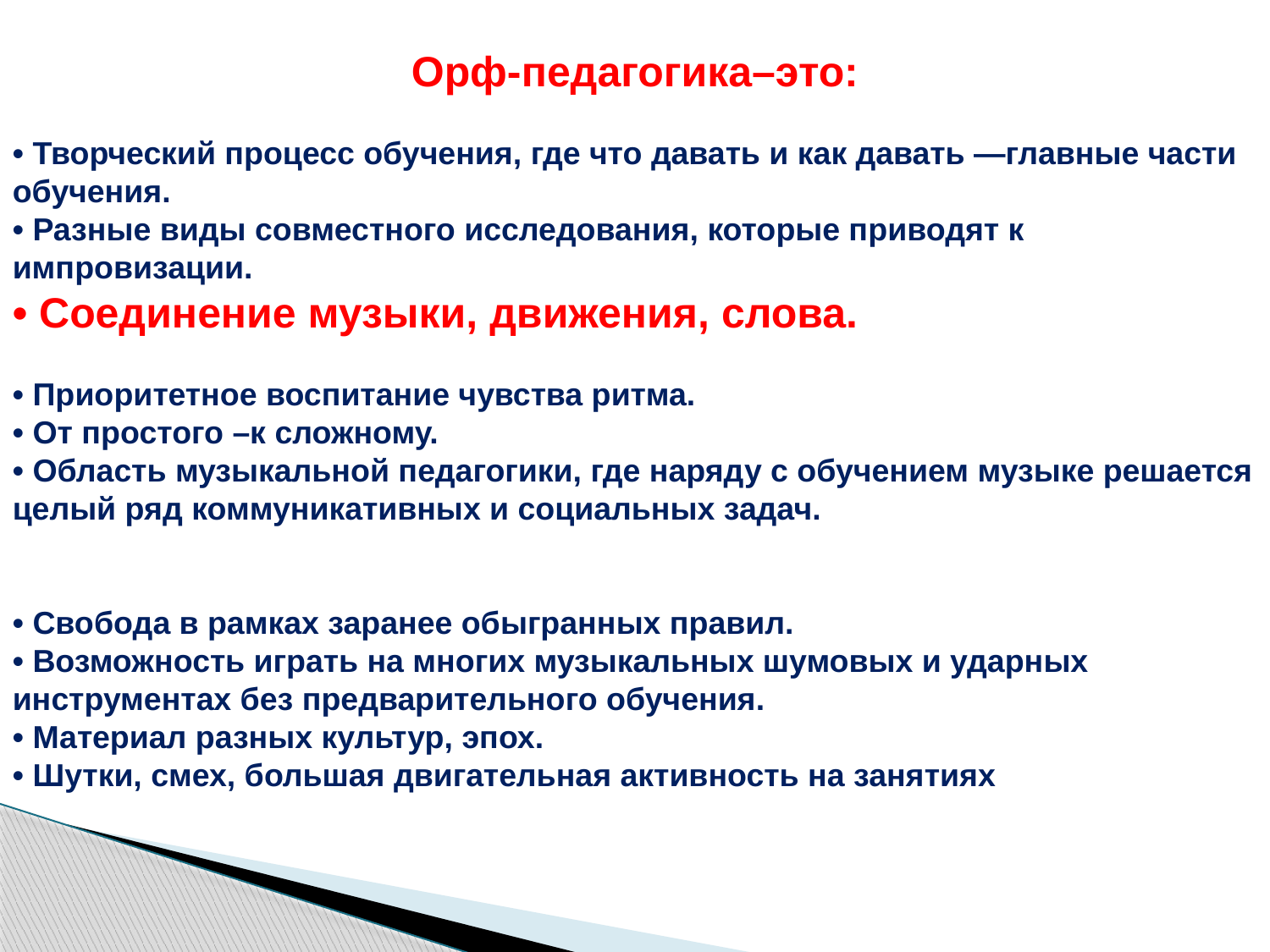

Орф-педагогика–это:

• Творческий процесс обучения, где что давать и как давать —главные части обучения.
• Разные виды совместного исследования, которые приводят к импровизации.
• Соединение музыки, движения, слова.

• Приоритетное воспитание чувства ритма.
• От простого –к сложному.
• Область музыкальной педагогики, где наряду с обучением музыке решается целый ряд коммуникативных и социальных задач.

• Свобода в рамках заранее обыгранных правил.
• Возможность играть на многих музыкальных шумовых и ударных инструментах без предварительного обучения.
• Материал разных культур, эпох.
• Шутки, смех, большая двигательная активность на занятиях